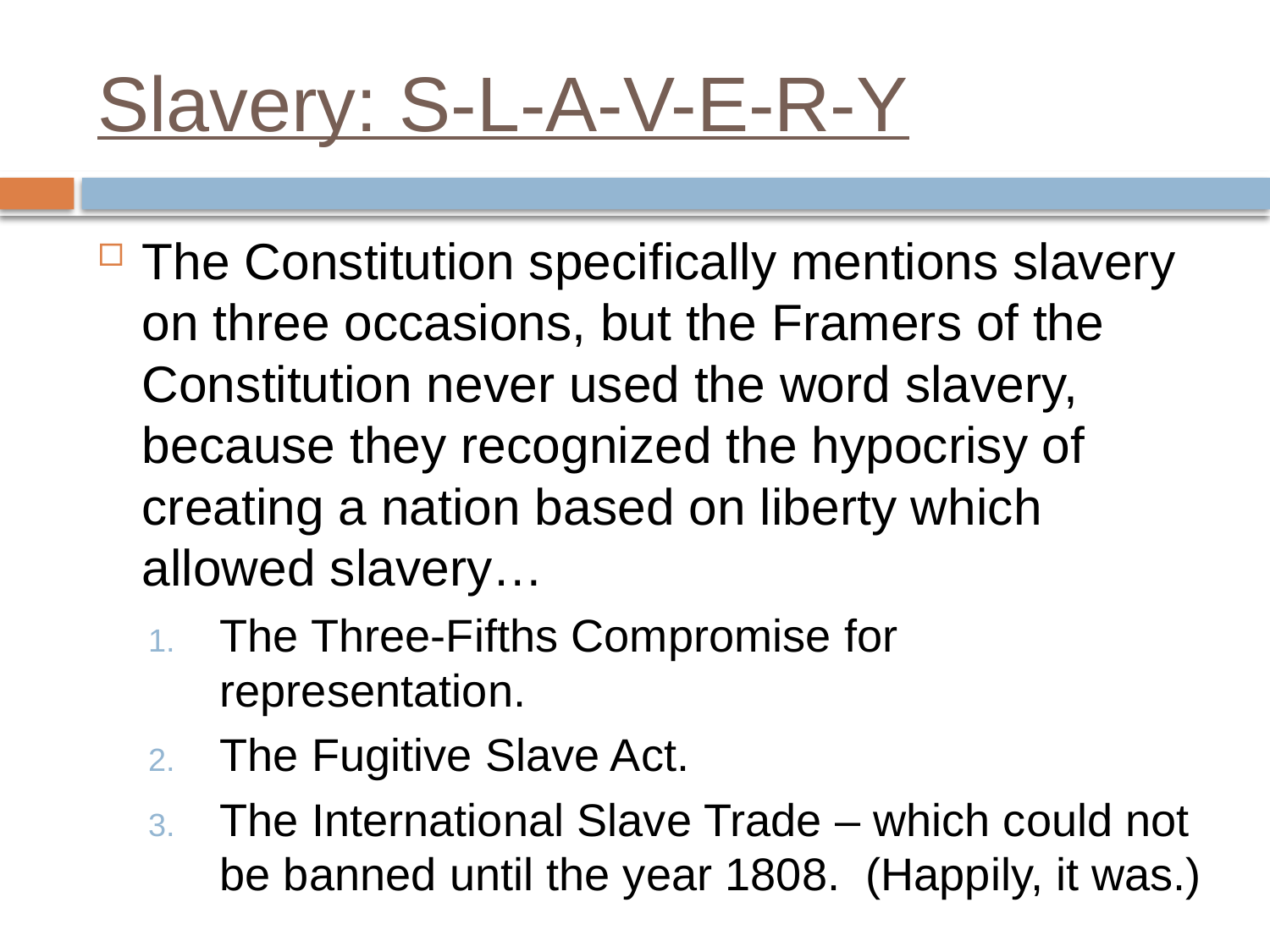

# Slavery: S-L-A-V-E-R-Y
The Constitution specifically mentions slavery on three occasions, but the Framers of the Constitution never used the word slavery, because they recognized the hypocrisy of creating a nation based on liberty which allowed slavery…
The Three-Fifths Compromise for representation.
The Fugitive Slave Act.
The International Slave Trade – which could not be banned until the year 1808.  (Happily, it was.)